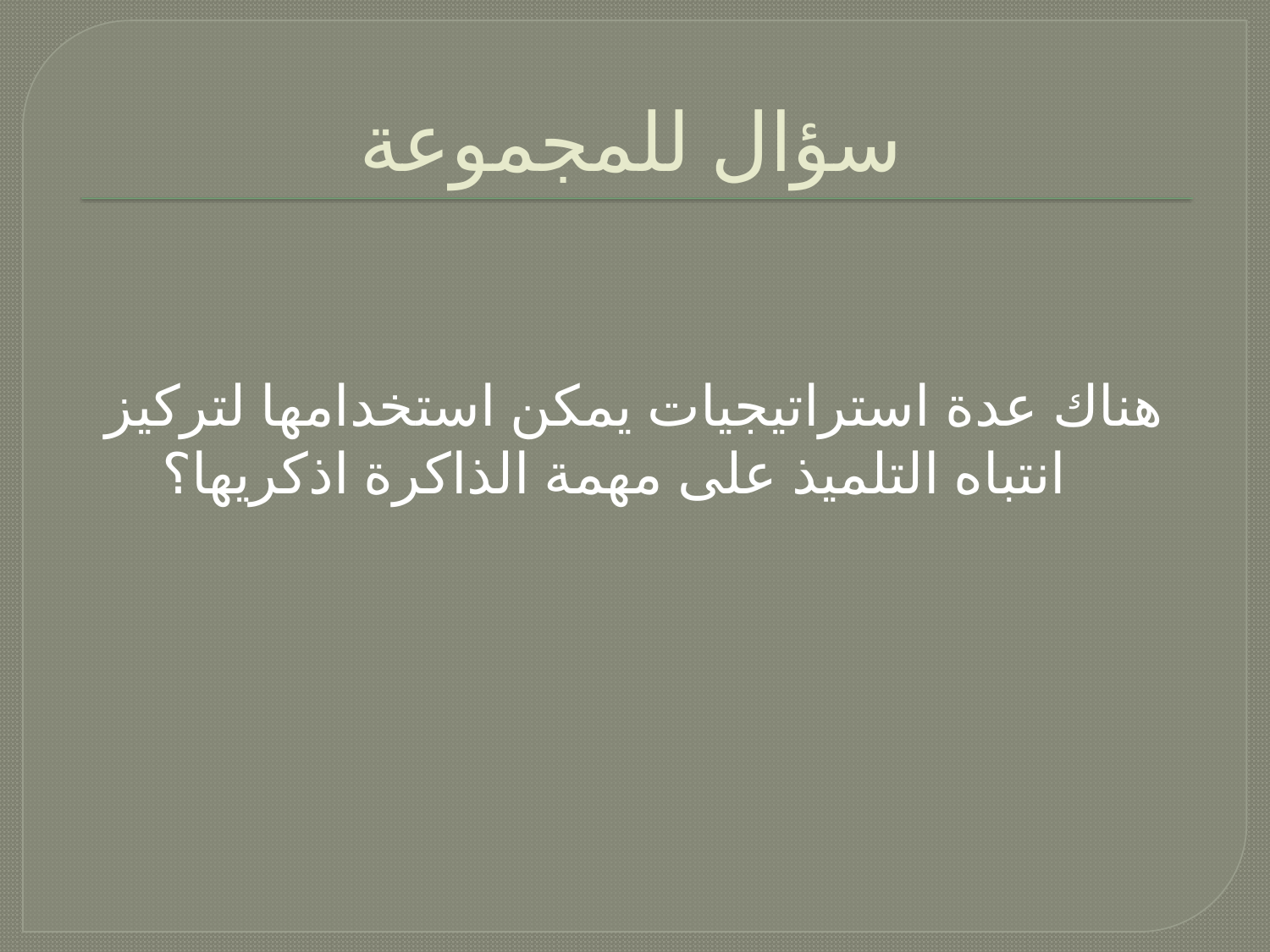

# سؤال للمجموعة

هناك عدة استراتيجيات يمكن استخدامها لتركيز انتباه التلميذ على مهمة الذاكرة اذكريها؟